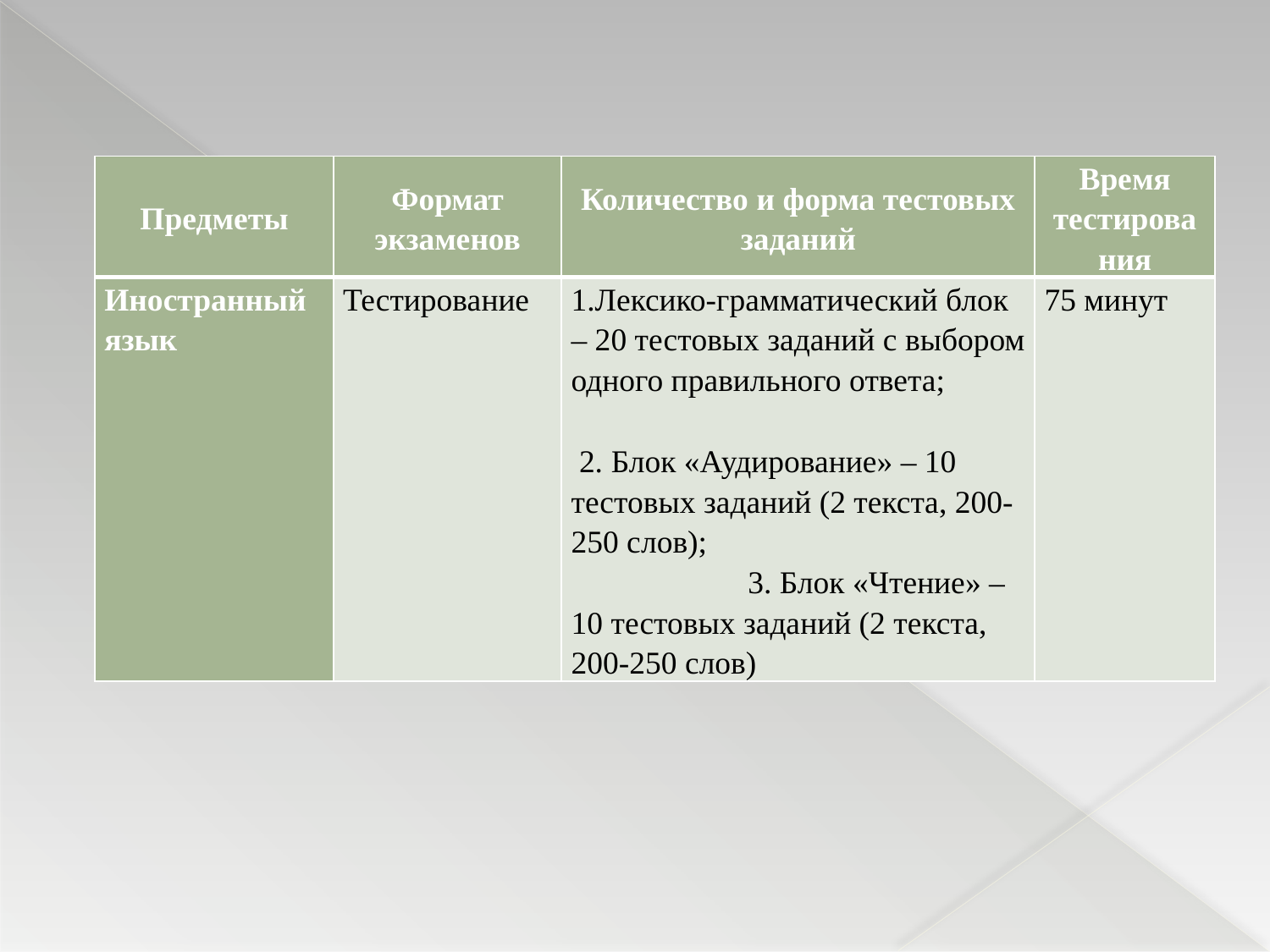

| Предметы | Формат экзаменов | Количество и форма тестовых заданий | Время тестирования |
| --- | --- | --- | --- |
| Иностранный язык | Тестирование | 1.Лексико-грамматический блок – 20 тестовых заданий с выбором одного правильного ответа; 2. Блок «Аудирование» – 10 тестовых заданий (2 текста, 200-250 слов); 3. Блок «Чтение» – 10 тестовых заданий (2 текста, 200-250 слов) | 75 минут |